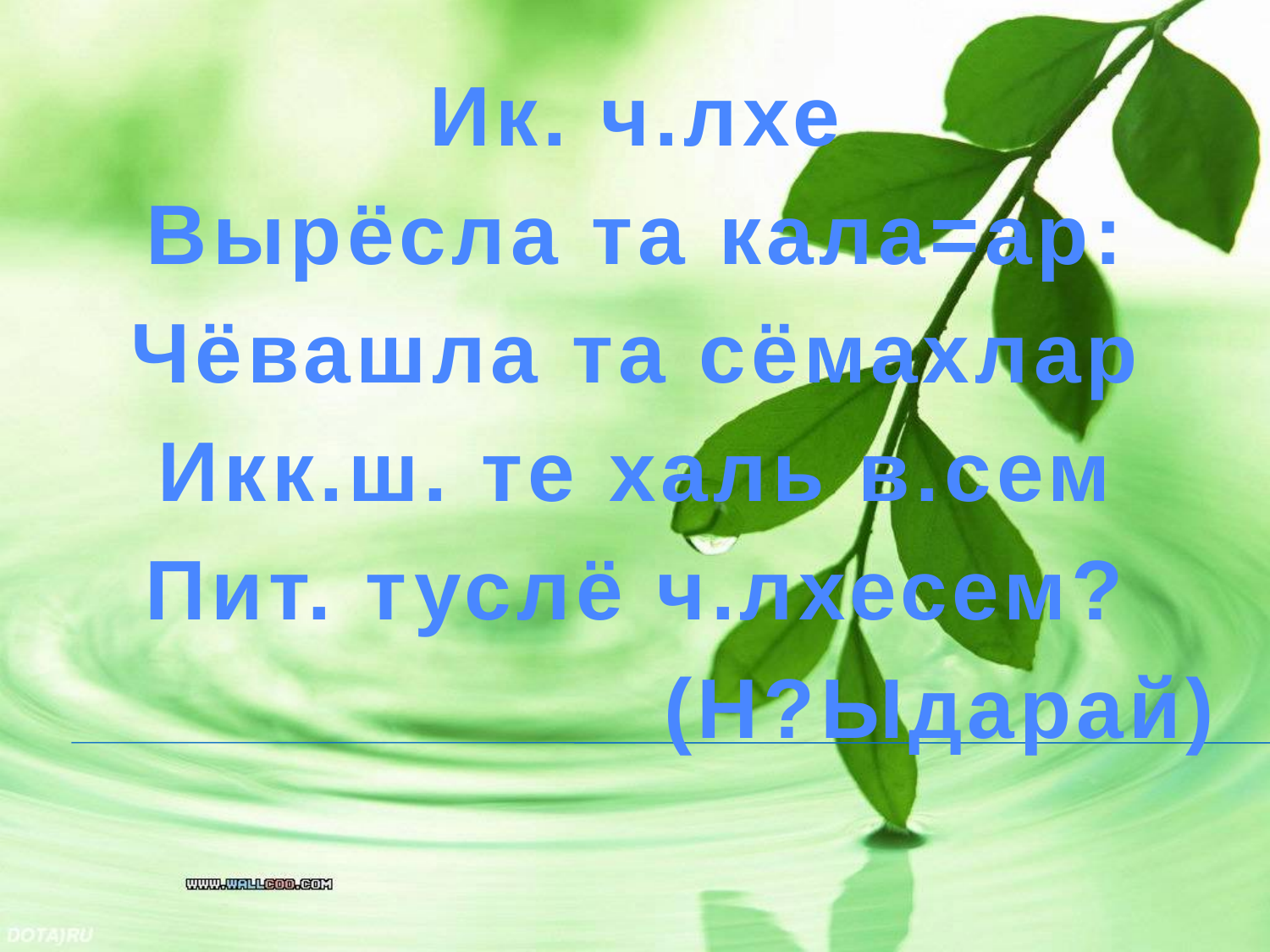

Ик. ч.лхе
Вырёсла та кала=ар:
Чёвашла та сёмахлар
Икк.ш. те халь в.сем
Пит. туслё ч.лхесем?
(Н?Ыдарай)